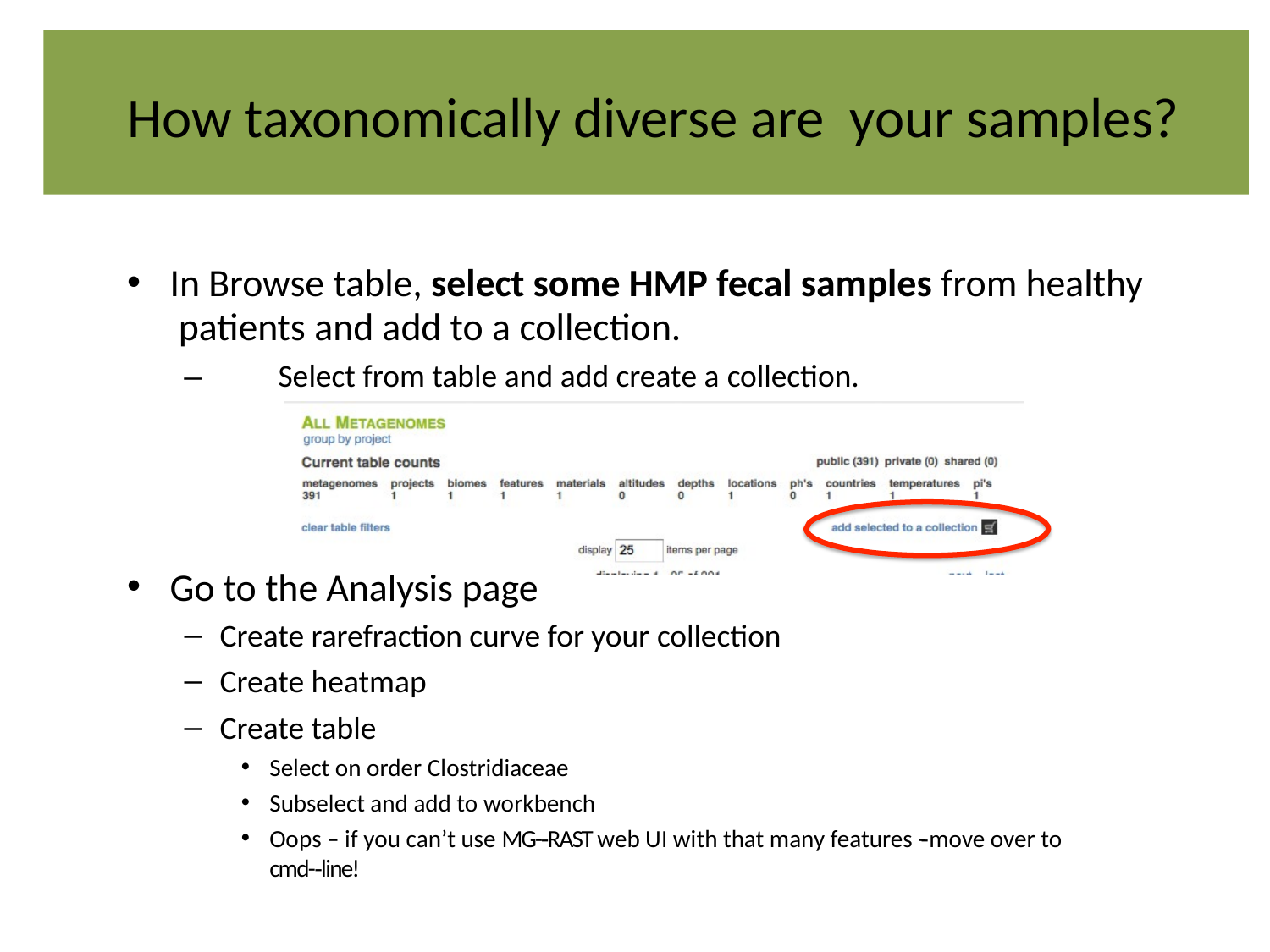

# How taxonomically diverse are  your samples?
In Browse table, select some HMP fecal samples from healthy  patients and add to a collection.
–	Select from table and add create a collection.

Go to the Analysis page
Create rarefraction curve for your collection
Create heatmap
Create table
Select on order Clostridiaceae
Subselect and add to workbench
Oops – if you can’t use MG-­‐RAST web UI with that many features -­‐ move over to  cmd-­‐line!